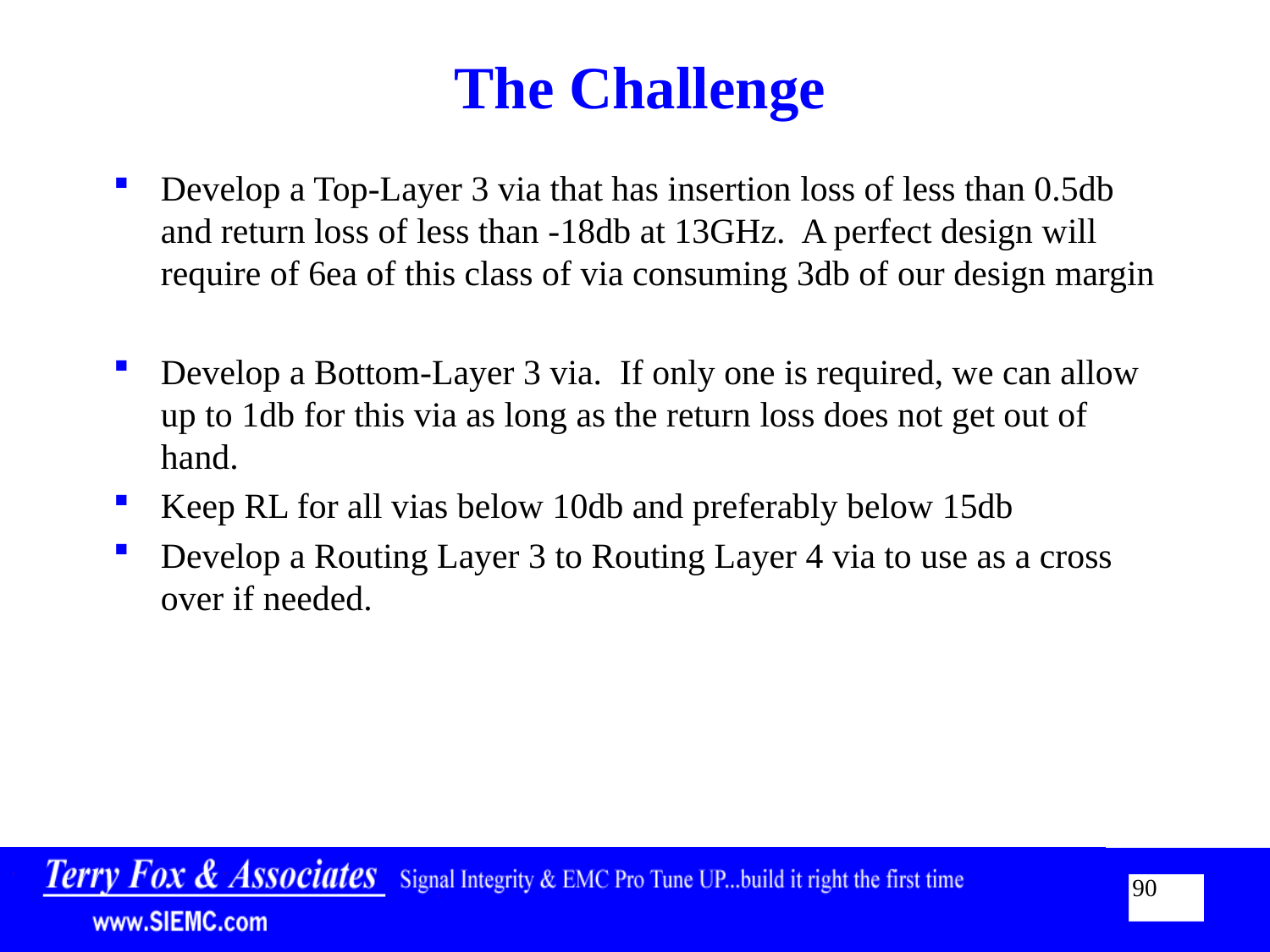

# The Challenge
Develop a Top-Layer 3 via that has insertion loss of less than 0.5db and return loss of less than -18db at 13GHz.  A perfect design will require of 6ea of this class of via consuming 3db of our design margin

Develop a Bottom-Layer 3 via.  If only one is required, we can allow up to 1db for this via as long as the return loss does not get out of hand.
Keep RL for all vias below 10db and preferably below 15db
Develop a Routing Layer 3 to Routing Layer 4 via to use as a cross over if needed.
90